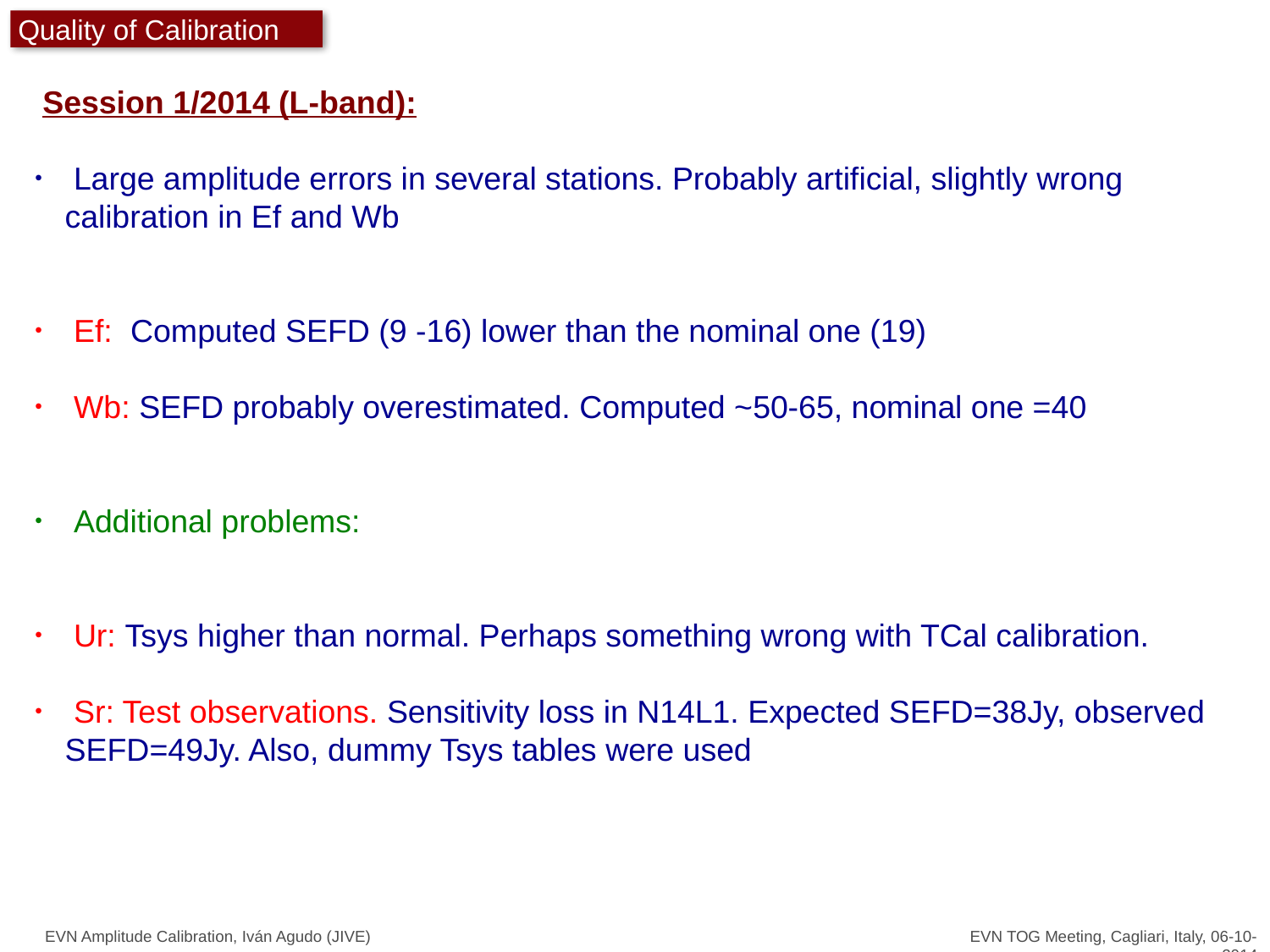

Quality of Calibration
 Session 1/2014 (L-band):

 Large amplitude errors in several stations. Probably artificial, slightly wrong calibration in Ef and Wb

 Ef:  Computed SEFD (9 -16) lower than the nominal one (19)

 Wb: SEFD probably overestimated. Computed ~50-65, nominal one =40

 Additional problems:

 Ur: Tsys higher than normal. Perhaps something wrong with TCal calibration.

 Sr: Test observations. Sensitivity loss in N14L1. Expected SEFD=38Jy, observed SEFD=49Jy. Also, dummy Tsys tables were used
EVN Amplitude Calibration, Iván Agudo (JIVE)                                                                                                                                       EVN TOG Meeting, Cagliari, Italy, 06-10-2014